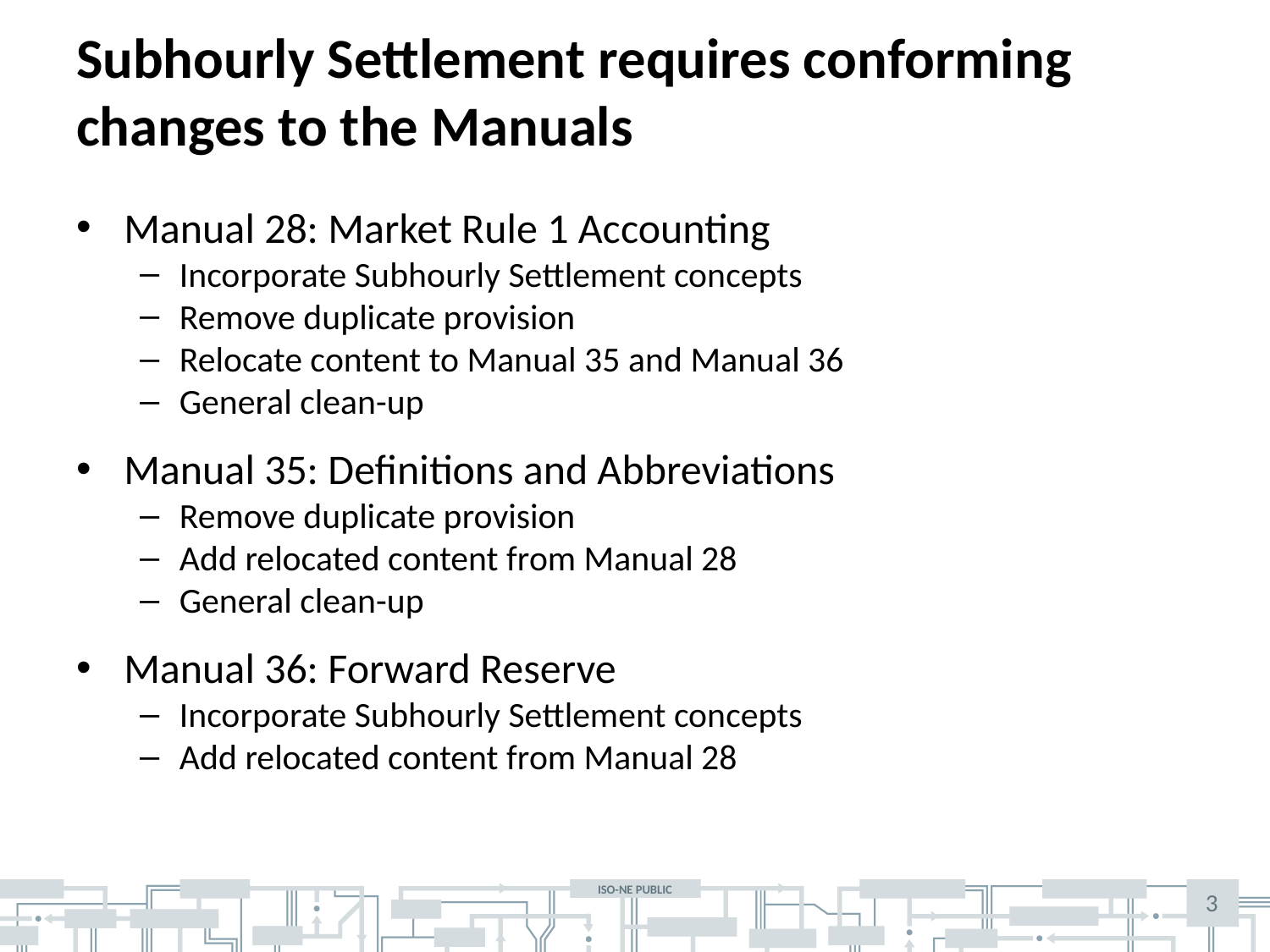

# Subhourly Settlement requires conforming changes to the Manuals
Manual 28: Market Rule 1 Accounting
Incorporate Subhourly Settlement concepts
Remove duplicate provision
Relocate content to Manual 35 and Manual 36
General clean-up
Manual 35: Definitions and Abbreviations
Remove duplicate provision
Add relocated content from Manual 28
General clean-up
Manual 36: Forward Reserve
Incorporate Subhourly Settlement concepts
Add relocated content from Manual 28
3